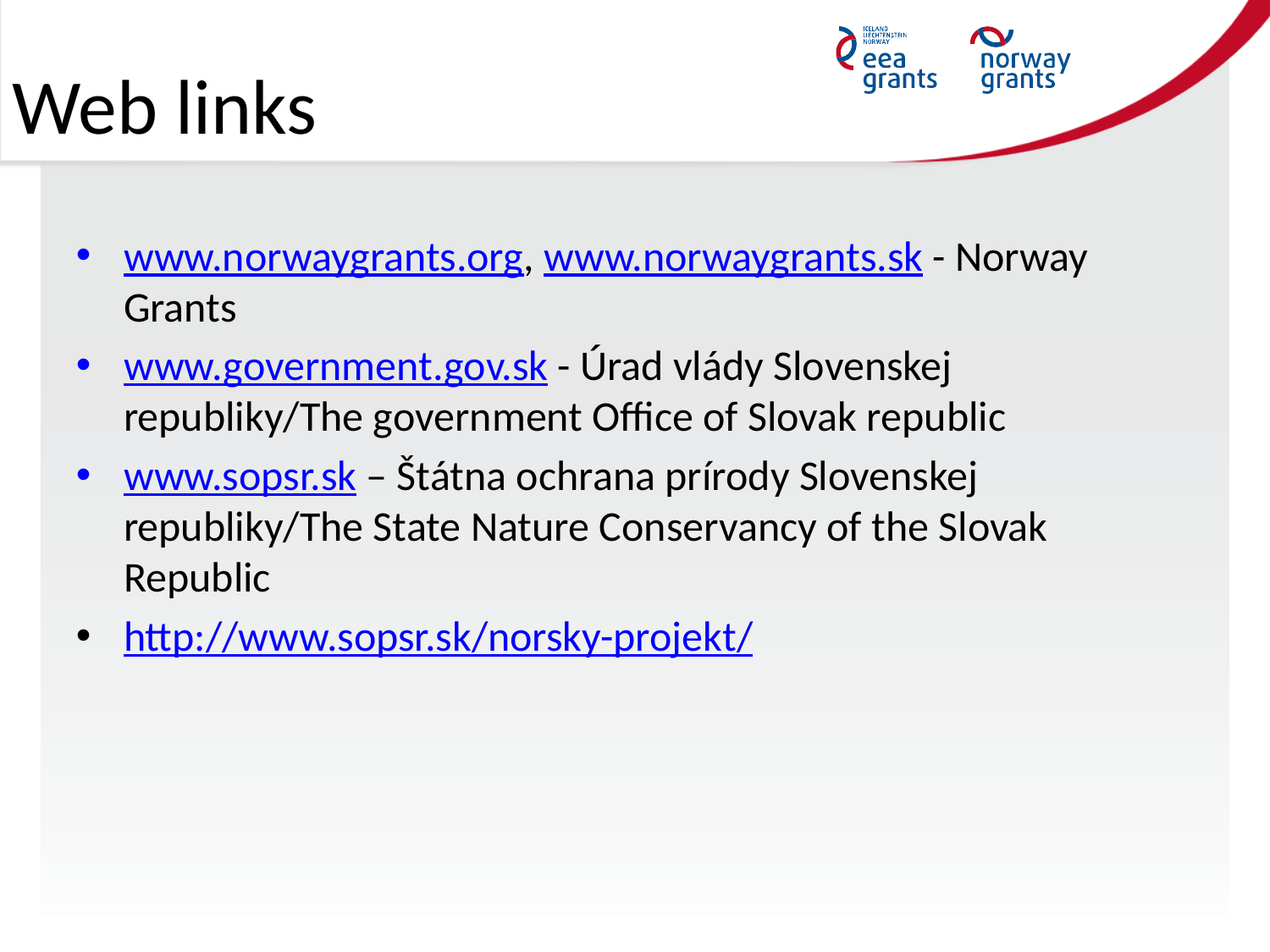

# Web links
www.norwaygrants.org, www.norwaygrants.sk - Norway Grants
www.government.gov.sk - Úrad vlády Slovenskej republiky/The government Office of Slovak republic
www.sopsr.sk – Štátna ochrana prírody Slovenskej republiky/The State Nature Conservancy of the Slovak Republic
http://www.sopsr.sk/norsky-projekt/